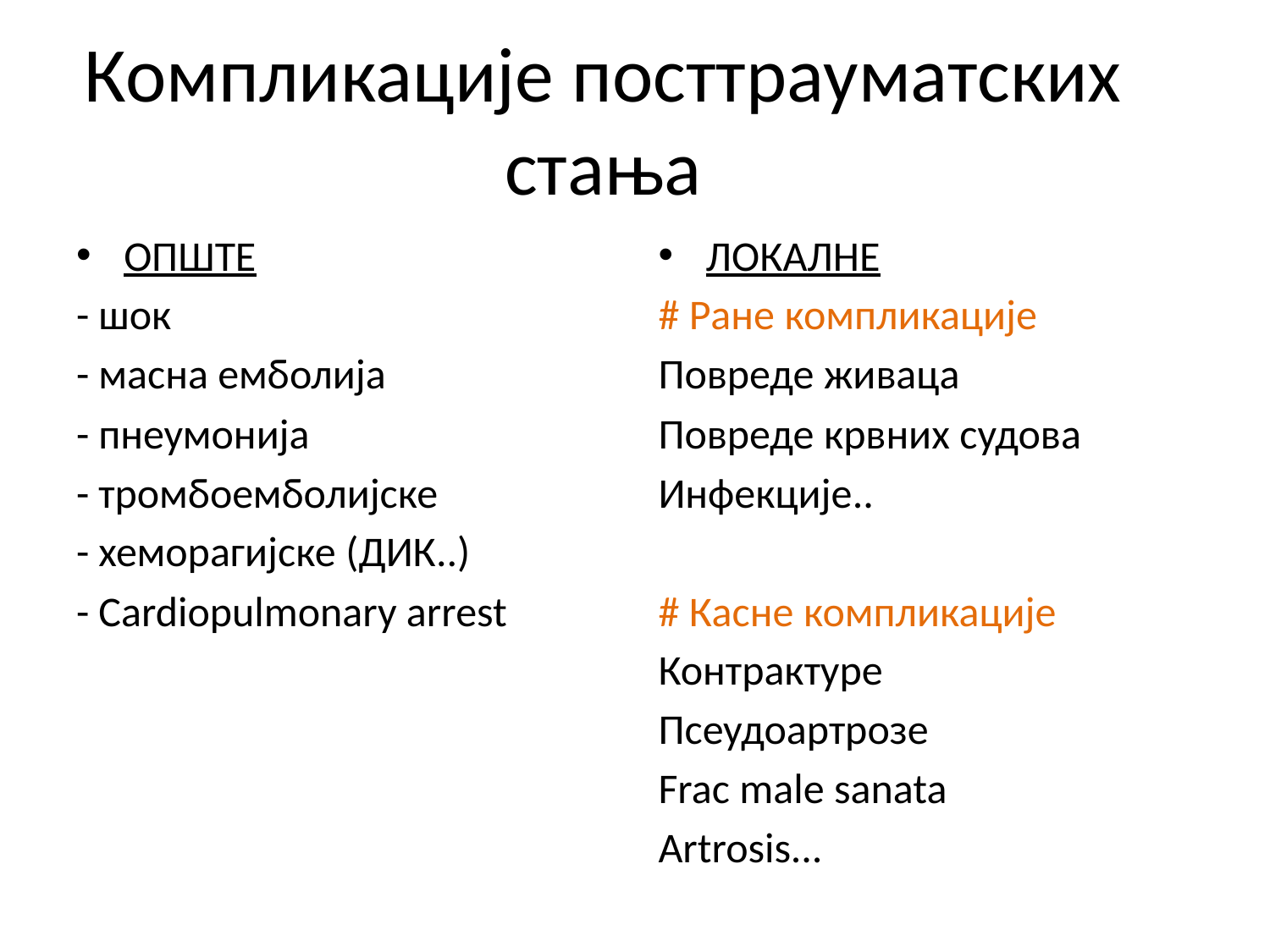

# Компликације посттрауматских стања
ОПШТЕ
- шок
- масна емболија
- пнеумонија
- тромбоемболијске
- хеморагијске (ДИК..)
- Cardiopulmonary arrest
ЛОКАЛНЕ
# Ране компликације
Повреде живаца
Повреде крвних судова
Инфекције..

# Касне компликације
Контрактуре
Псеудоартрозе
Frac male sanata
Artrosis...